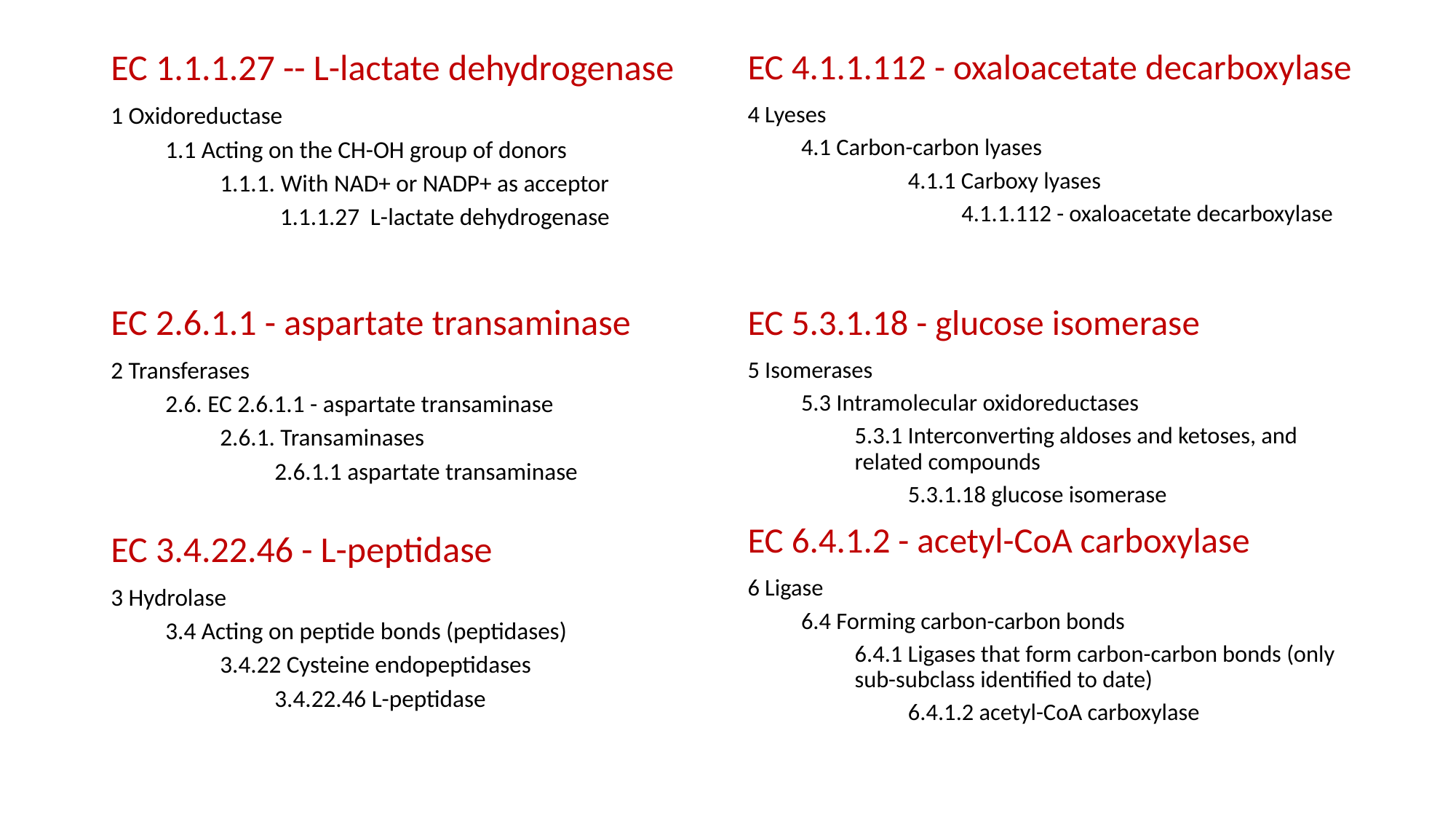

#
EC 1.1.1.27 -- L-lactate dehydrogenase
1 Oxidoreductase
1.1 Acting on the CH-OH group of donors
1.1.1. With NAD+ or NADP+ as acceptor
 1.1.1.27  L-lactate dehydrogenase

EC 2.6.1.1 - aspartate transaminase
2 Transferases
2.6. EC 2.6.1.1 - aspartate transaminase
2.6.1. Transaminases
2.6.1.1 aspartate transaminase

EC 3.4.22.46 - L-peptidase
3 Hydrolase
3.4 Acting on peptide bonds (peptidases)
3.4.22 Cysteine endopeptidases
3.4.22.46 L-peptidase
EC 4.1.1.112 - oxaloacetate decarboxylase
4 Lyeses
4.1 Carbon-carbon lyases
4.1.1 Carboxy lyases
4.1.1.112 - oxaloacetate decarboxylase

EC 5.3.1.18 - glucose isomerase
5 Isomerases
5.3 Intramolecular oxidoreductases
5.3.1 Interconverting aldoses and ketoses, and related compounds
5.3.1.18 glucose isomerase
EC 6.4.1.2 - acetyl-CoA carboxylase
6 Ligase
6.4 Forming carbon-carbon bonds
6.4.1 Ligases that form carbon-carbon bonds (only    sub-subclass identified to date)
6.4.1.2 acetyl-CoA carboxylase